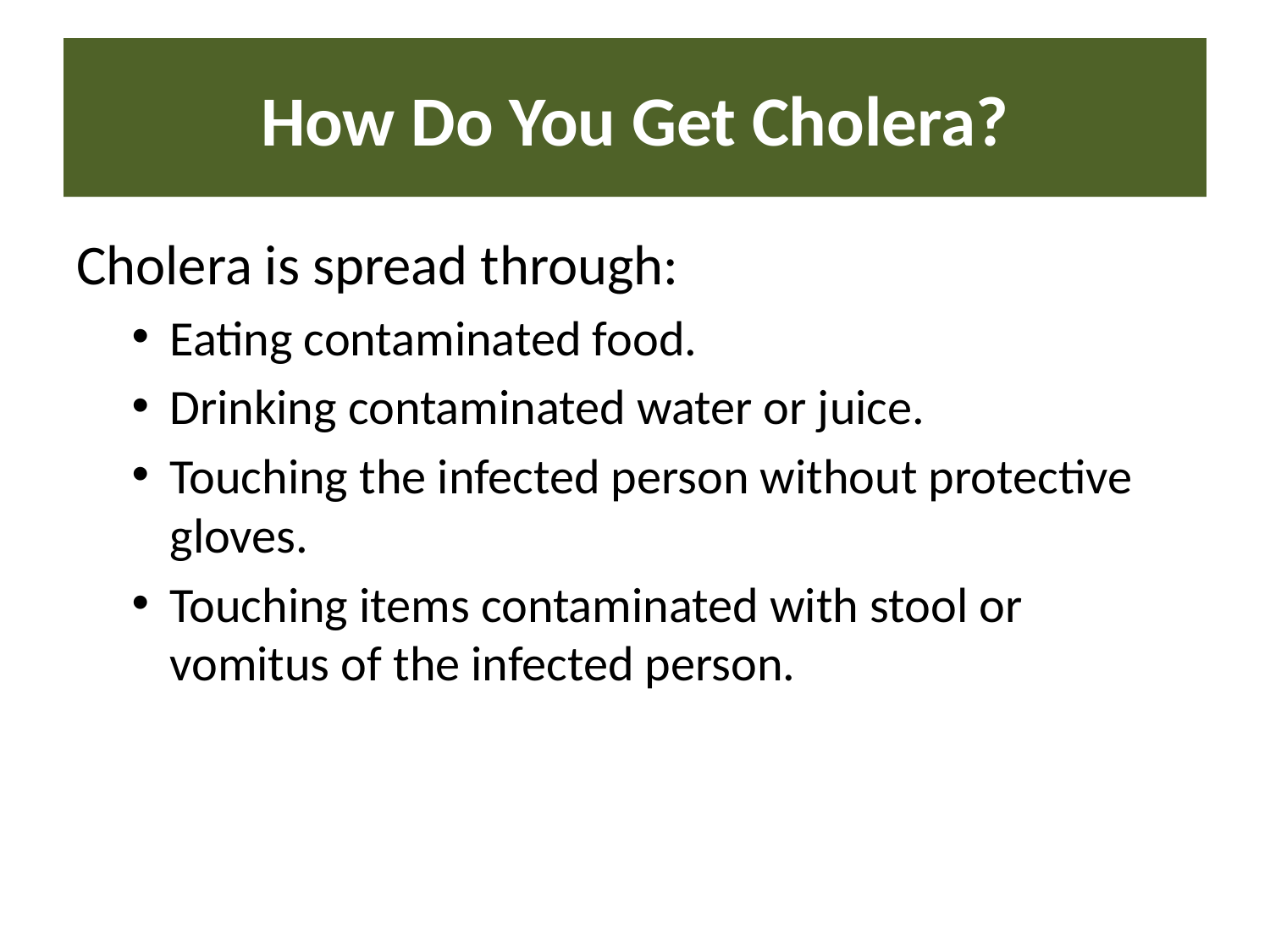

# How Do You Get Cholera?
Cholera is spread through:
Eating contaminated food.
Drinking contaminated water or juice.
Touching the infected person without protective gloves.
Touching items contaminated with stool or vomitus of the infected person.